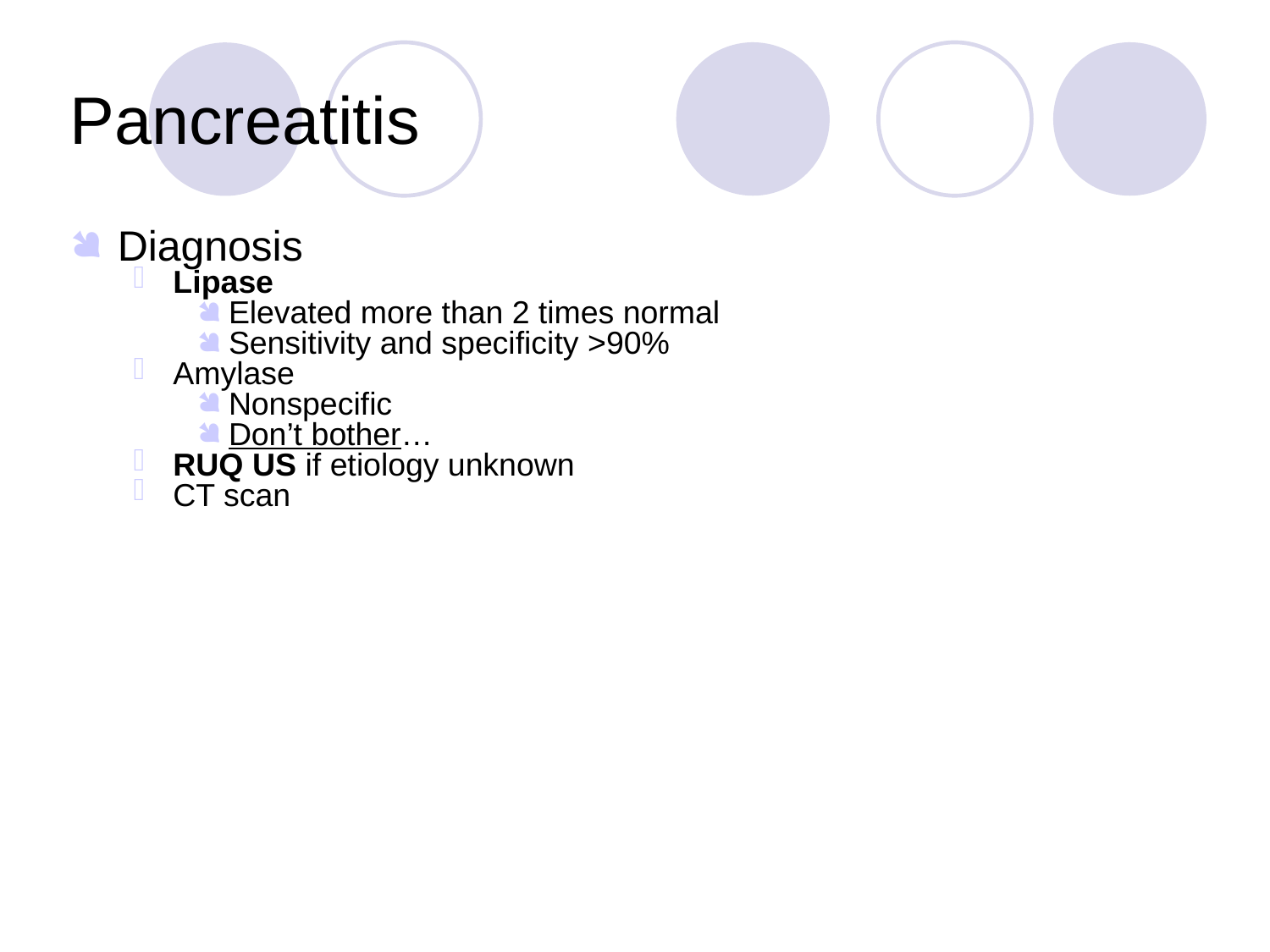

Pancreatitis
Diagnosis
Lipase
Elevated more than 2 times normal
Sensitivity and specificity >90%
Amylase
Nonspecific
Don’t bother…
RUQ US if etiology unknown
CT scan